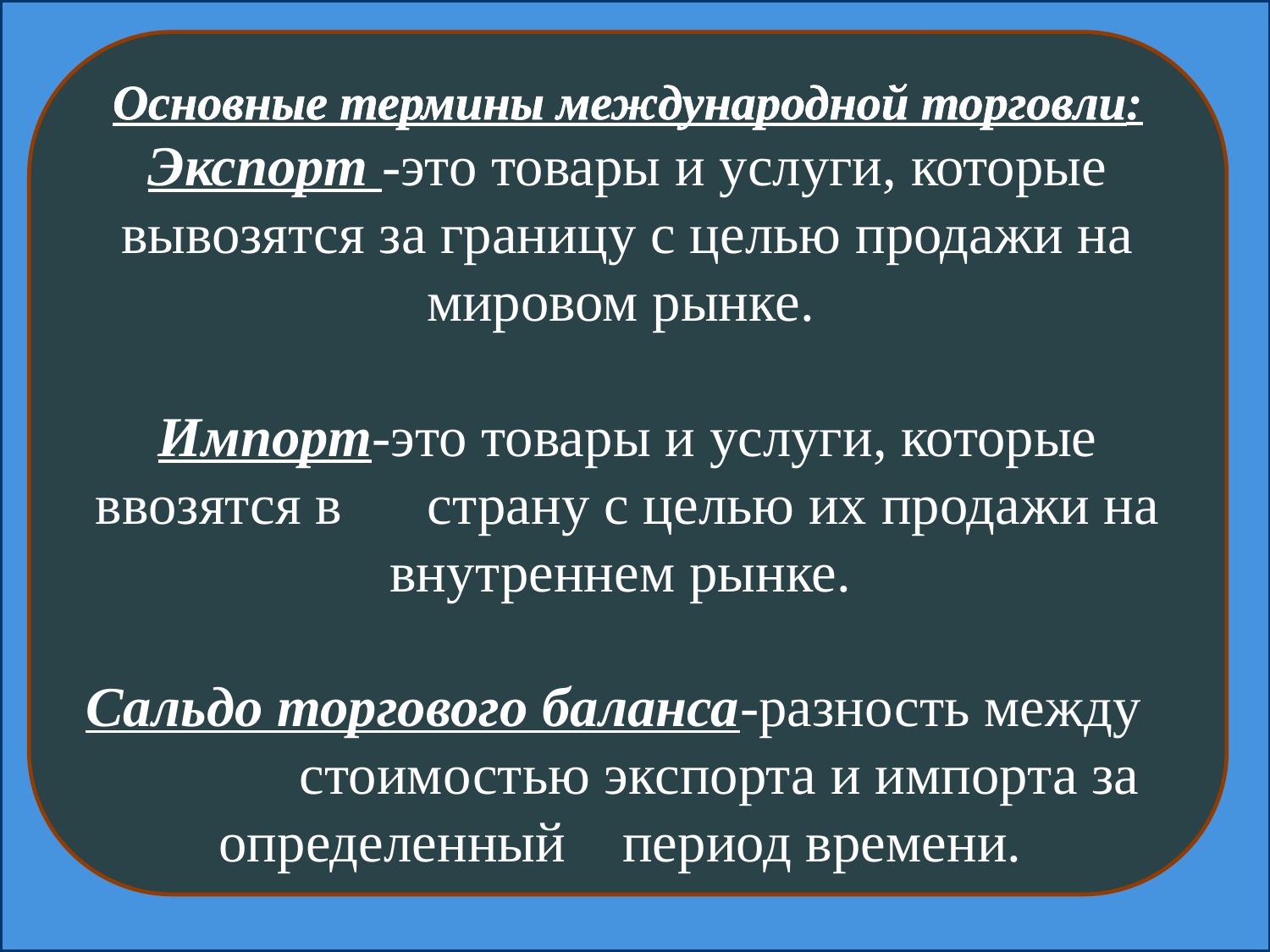

Основные термины международной торговли:
Экспорт -это товары и услуги, которые вывозятся за границу с целью продажи на мировом рынке.

Импорт-это товары и услуги, которые ввозятся в      страну с целью их продажи на внутреннем рынке.

Сальдо торгового баланса-разность между                стоимостью экспорта и импорта за определенный    период времени.